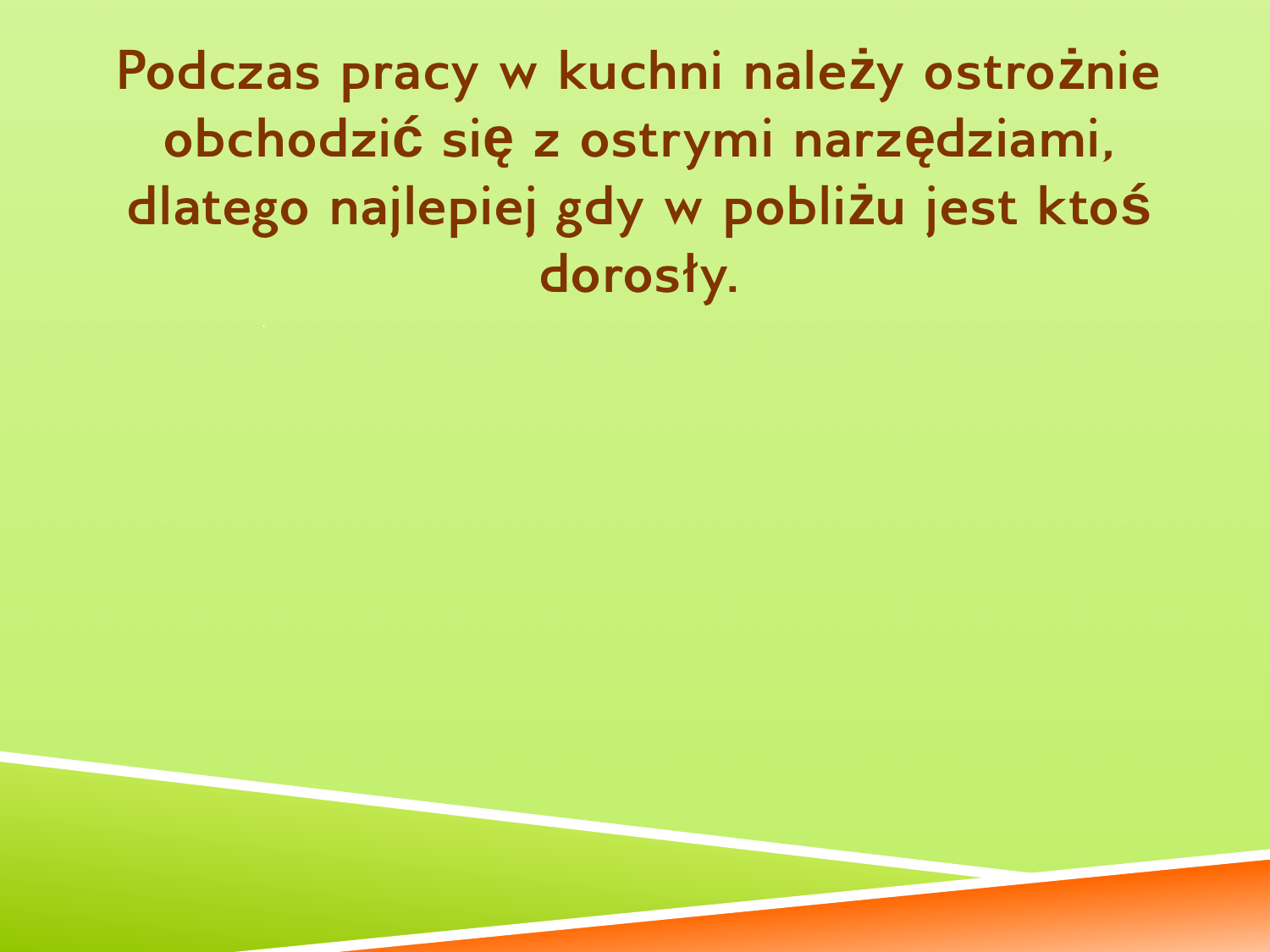

Podczas pracy w kuchni należy ostrożnie obchodzić się z ostrymi narzędziami, dlatego najlepiej gdy w pobliżu jest ktoś dorosły.